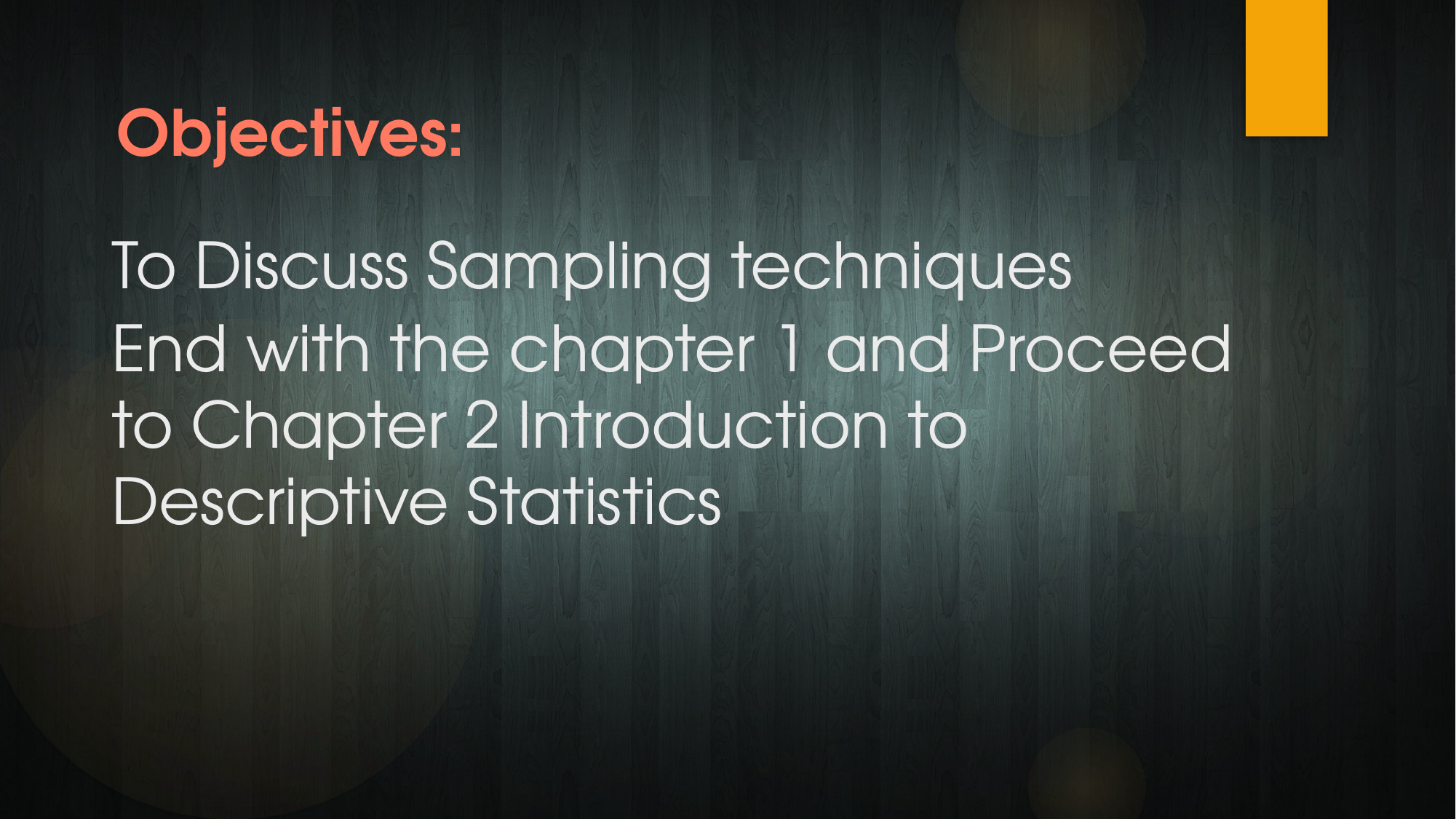

Objectives:
To Discuss Sampling techniques
End with the chapter 1 and Proceed to Chapter 2 Introduction to Descriptive Statistics